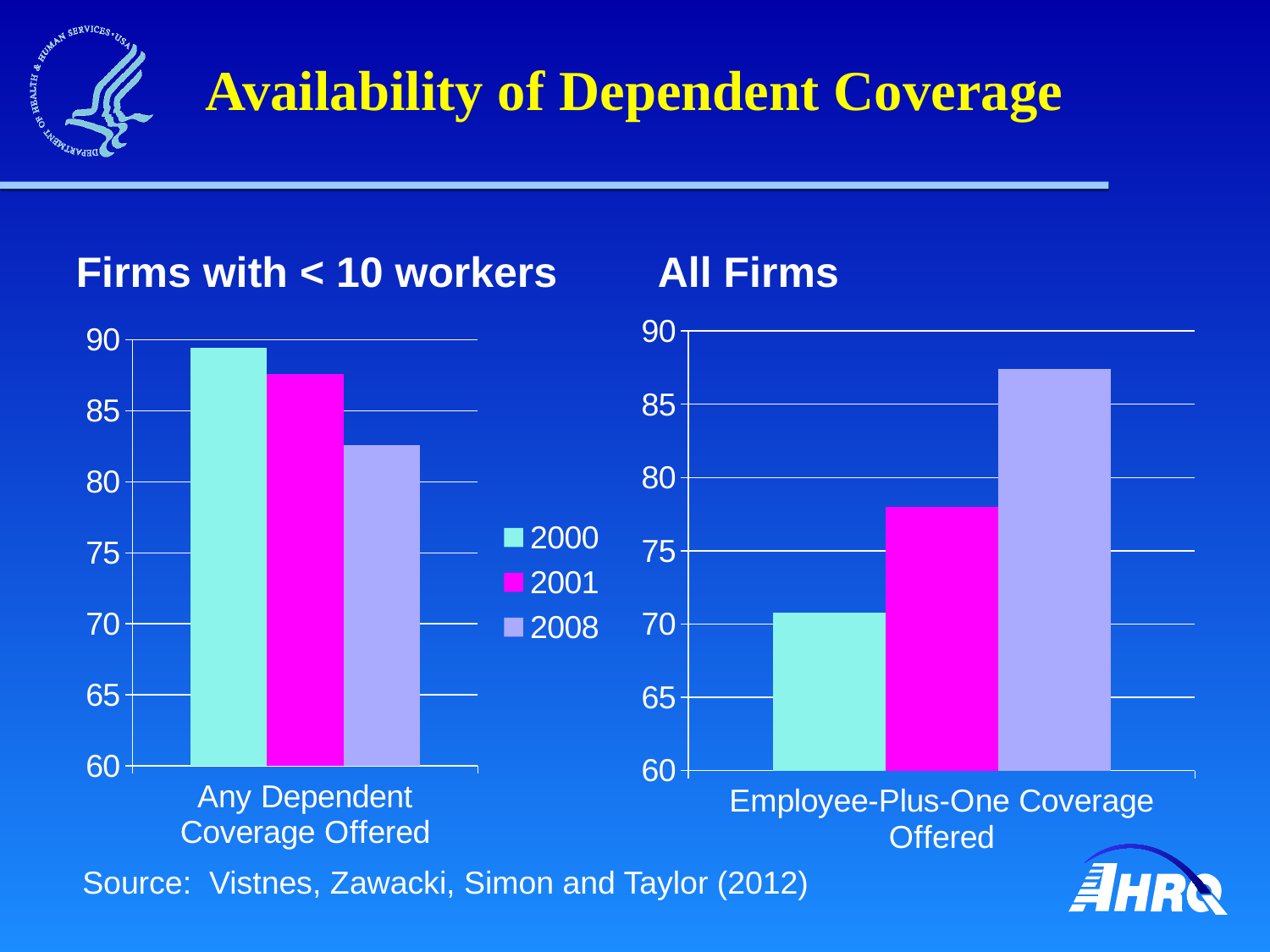

# Availability of Dependent Coverage
Firms with < 10 workers
All Firms

### Chart

| Category | 2000 | 2001 | 2008 |
|---|---|---|---|
| Employee-Plus-One Coverage Offered | 70.78 | 77.98 | 87.43 |

### Chart

| Category | 2000 | 2001 | 2008 |
|---|---|---|---|
| Any Dependent Coverage Offered | 89.43 | 87.61 | 82.57 |
Source:  Vistnes, Zawacki, Simon and Taylor (2012)